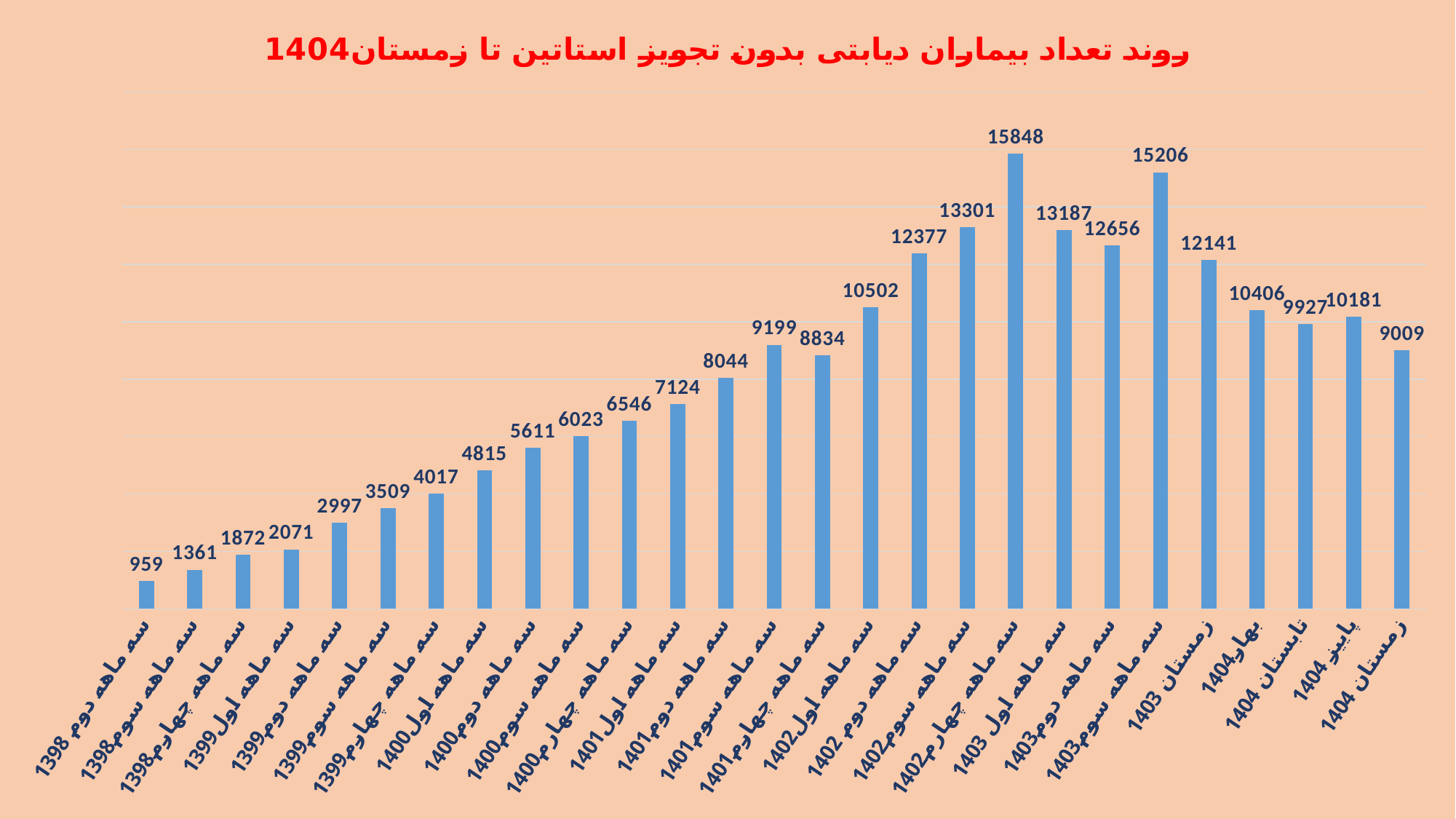

### Chart: روند تعداد بیماران دیابتی بدون تجویز استاتین تا زمستان1404

| Category |  |
|---|---|
| سه ماهه دوم 1398 | 959.0 |
| سه ماهه سوم1398 | 1361.0 |
| سه ماهه چهارم1398 | 1872.0 |
| سه ماهه اول1399 | 2071.0 |
| سه ماهه دوم1399 | 2997.0 |
| سه ماهه سوم1399 | 3509.0 |
| سه ماهه چهارم1399 | 4017.0 |
| سه ماهه اول1400 | 4815.0 |
| سه ماهه دوم1400 | 5611.0 |
| سه ماهه سوم1400 | 6023.0 |
| سه ماهه چهارم1400 | 6546.0 |
| سه ماهه اول1401 | 7124.0 |
| سه ماهه دوم1401 | 8044.0 |
| سه ماهه سوم1401 | 9199.0 |
| سه ماهه چهارم1401 | 8834.0 |
| سه ماهه اول1402 | 10502.0 |
| سه ماهه دوم 1402 | 12377.0 |
| سه ماهه سوم1402 | 13301.0 |
| سه ماهه چهارم1402 | 15848.0 |
| سه ماهه اول 1403 | 13187.0 |
| سه ماهه دوم1403 | 12656.0 |
| سه ماهه سوم1403 | 15206.0 |
| زمستان 1403 | 12141.0 |
| بهار1404 | 10406.0 |
| تابستان 1404 | 9927.0 |
| پاییز 1404 | 10181.0 |
| زمستان 1404 | 9009.0 |